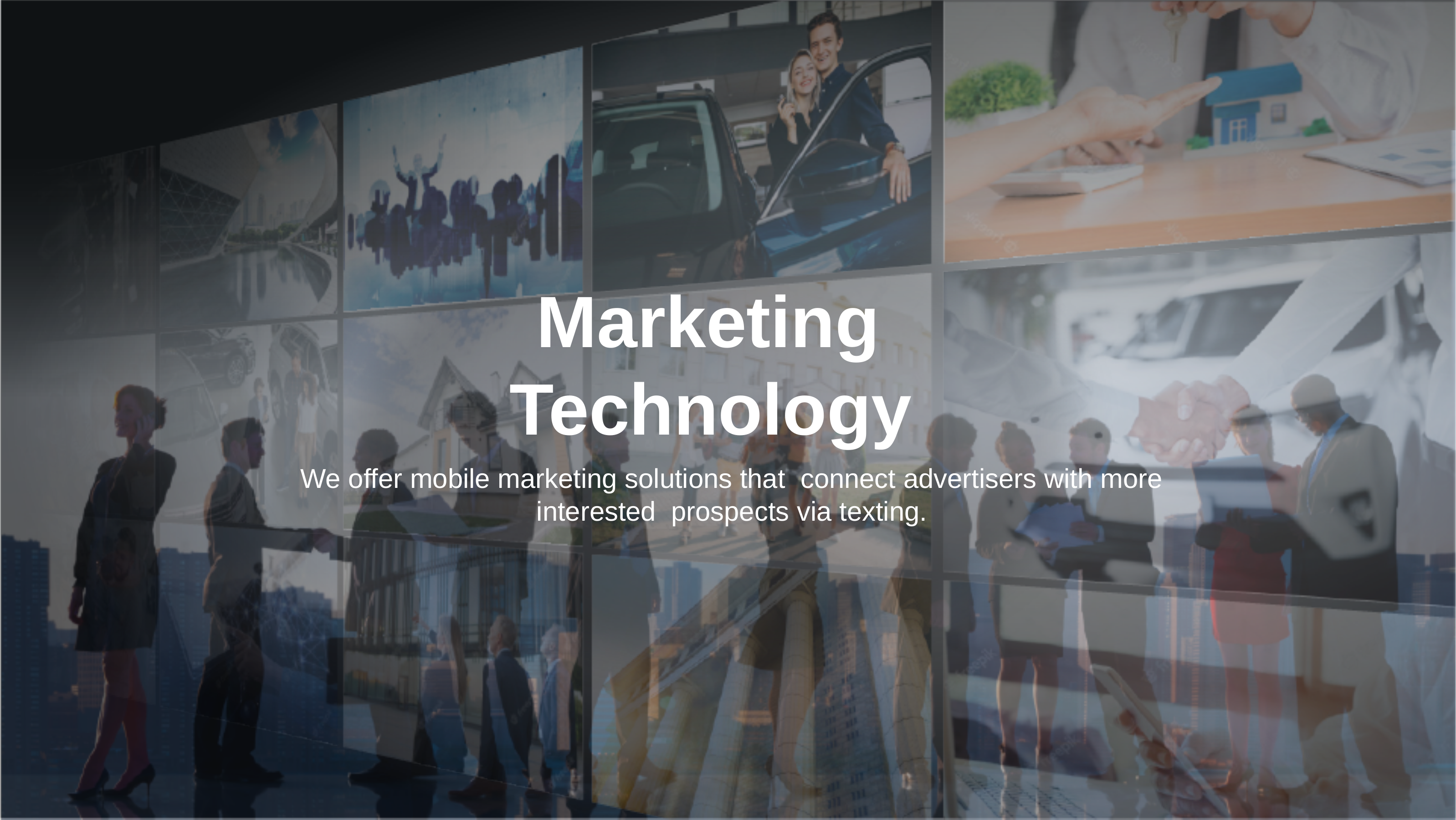

Marketing  Technology
We offer mobile marketing solutions that  connect advertisers with more interested  prospects via texting.